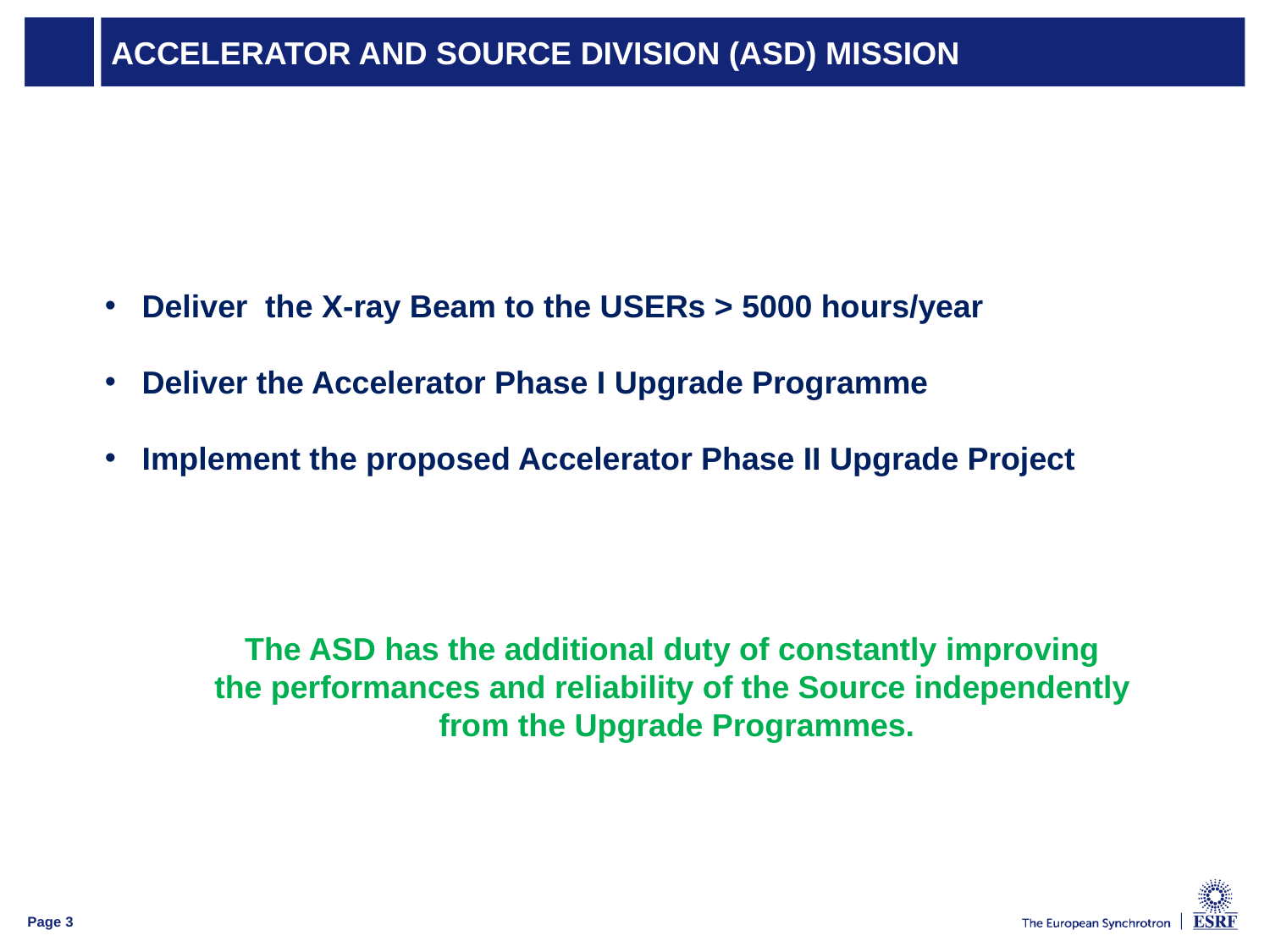

# Accelerator and source division (ASD) mission
Deliver  the X-ray Beam to the USERs > 5000 hours/year

Deliver the Accelerator Phase I Upgrade Programme

Implement the proposed Accelerator Phase II Upgrade Project

The ASD has the additional duty of constantly improving
the performances and reliability of the Source independently
from the Upgrade Programmes.
3
Page 3